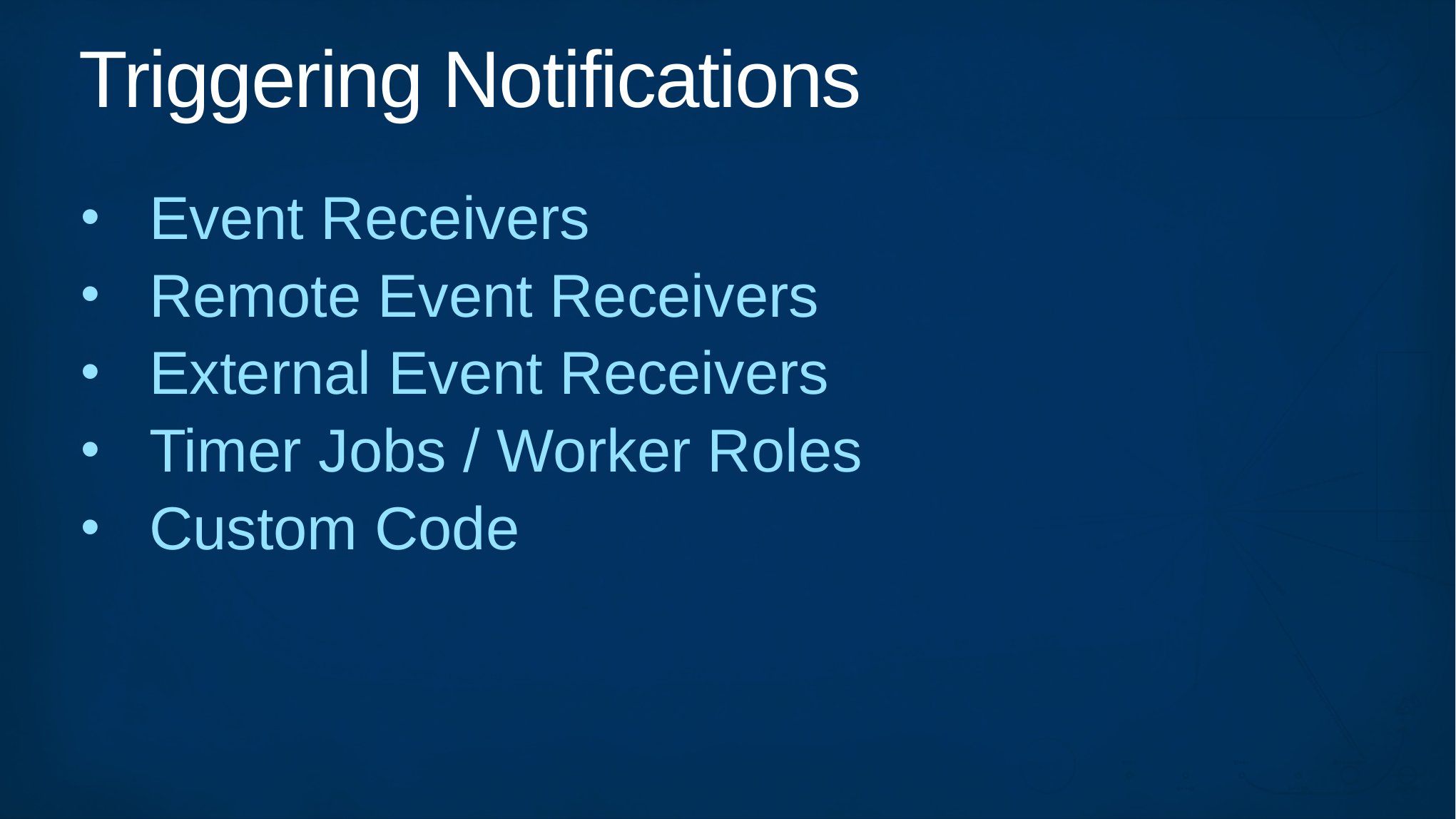

# Triggering Notifications
Event Receivers
Remote Event Receivers
External Event Receivers
Timer Jobs / Worker Roles
Custom Code